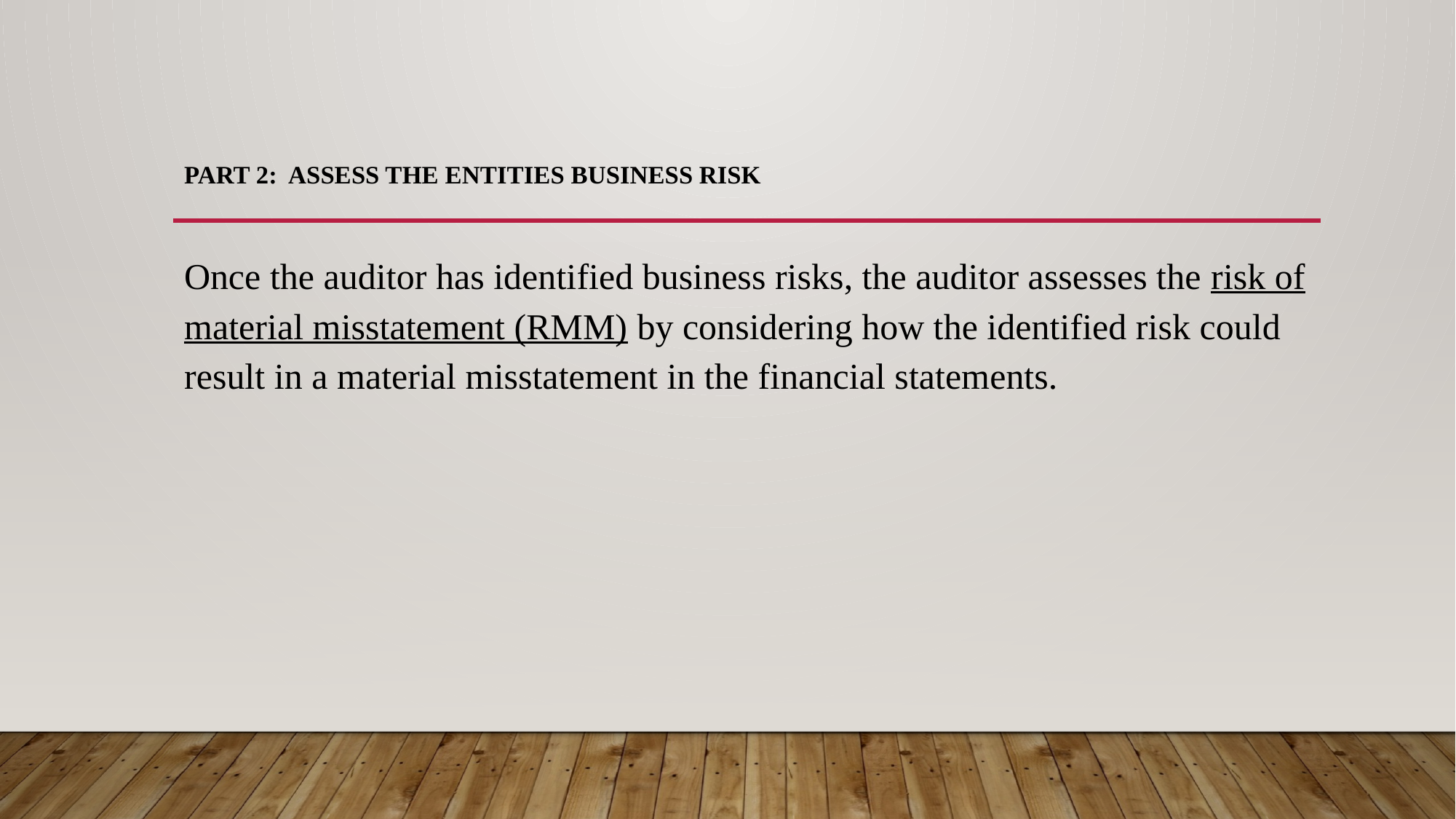

# Part 2:  Assess the Entities Business Risk
Once the auditor has identified business risks, the auditor assesses the risk of material misstatement (RMM) by considering how the identified risk could result in a material misstatement in the financial statements.